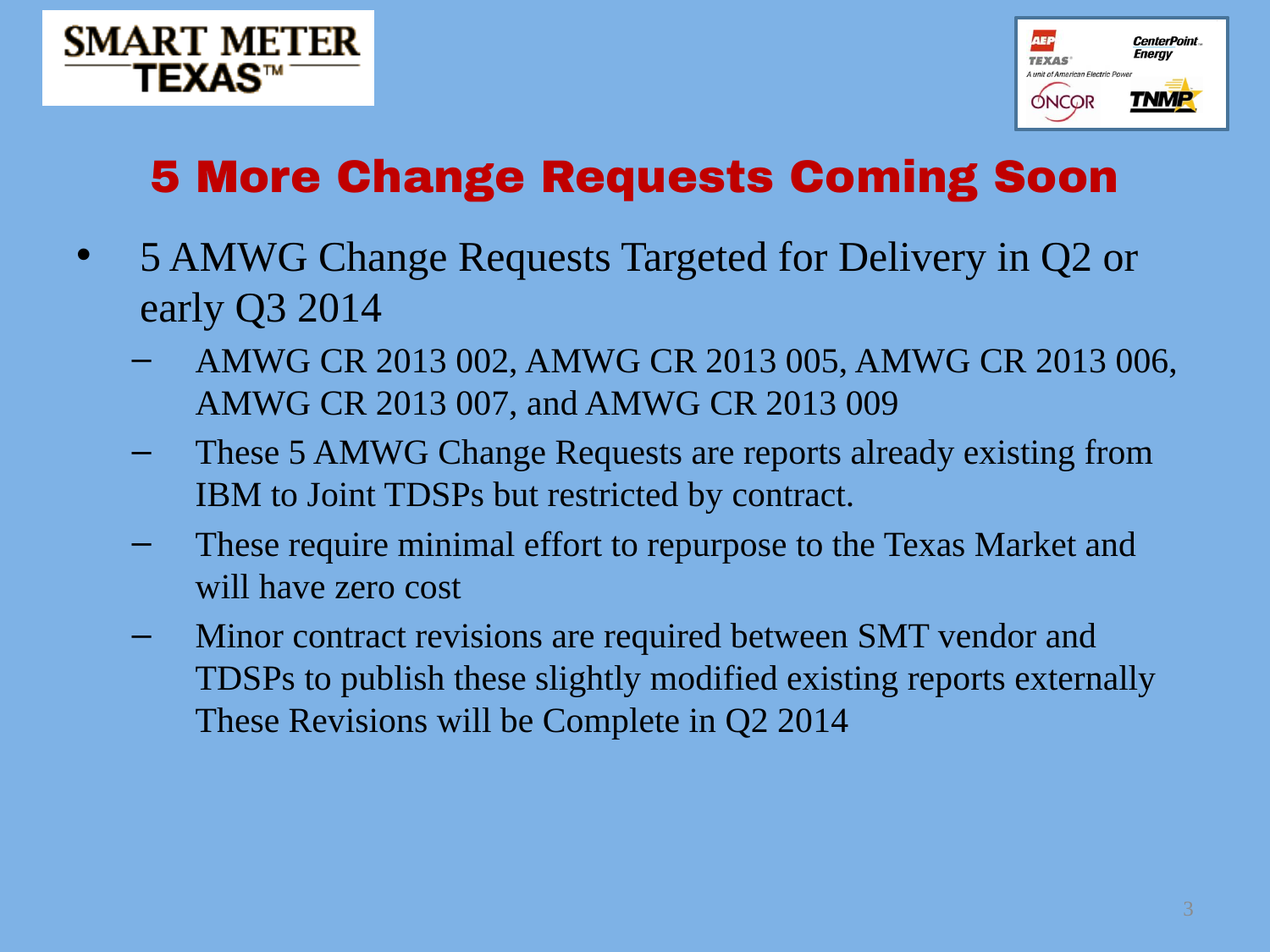

# 5 More Change Requests Coming Soon
5 AMWG Change Requests Targeted for Delivery in Q2 or early Q3 2014
AMWG CR 2013 002, AMWG CR 2013 005, AMWG CR 2013 006, AMWG CR 2013 007, and AMWG CR 2013 009
These 5 AMWG Change Requests are reports already existing from IBM to Joint TDSPs but restricted by contract.
These require minimal effort to repurpose to the Texas Market and will have zero cost
Minor contract revisions are required between SMT vendor and TDSPs to publish these slightly modified existing reports externally  These Revisions will be Complete in Q2 2014

3